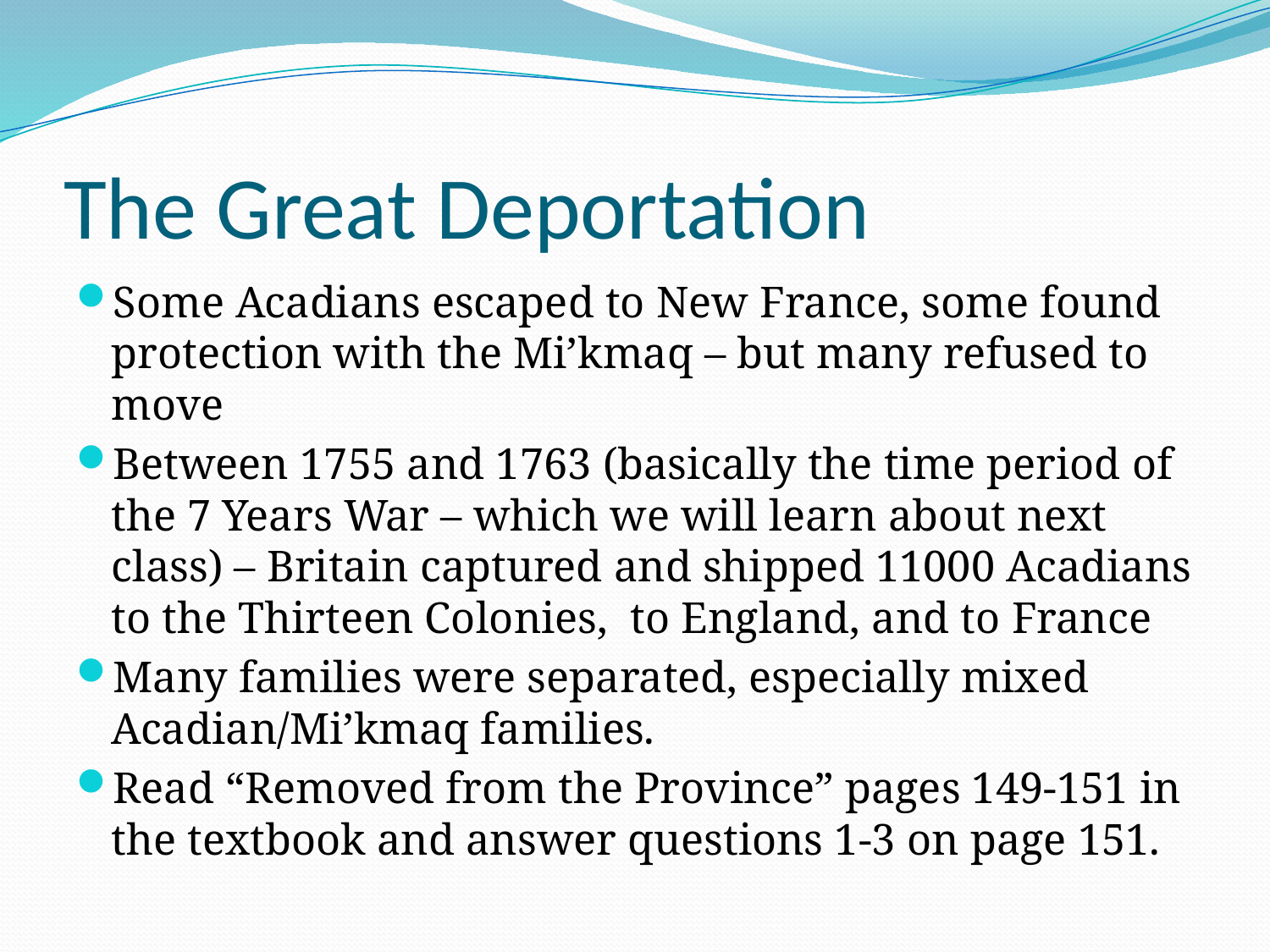

# The Great Deportation
Some Acadians escaped to New France, some found protection with the Mi’kmaq – but many refused to move
Between 1755 and 1763 (basically the time period of the 7 Years War – which we will learn about next class) – Britain captured and shipped 11000 Acadians to the Thirteen Colonies,  to England, and to France
Many families were separated, especially mixed Acadian/Mi’kmaq families.
Read “Removed from the Province” pages 149-151 in the textbook and answer questions 1-3 on page 151.